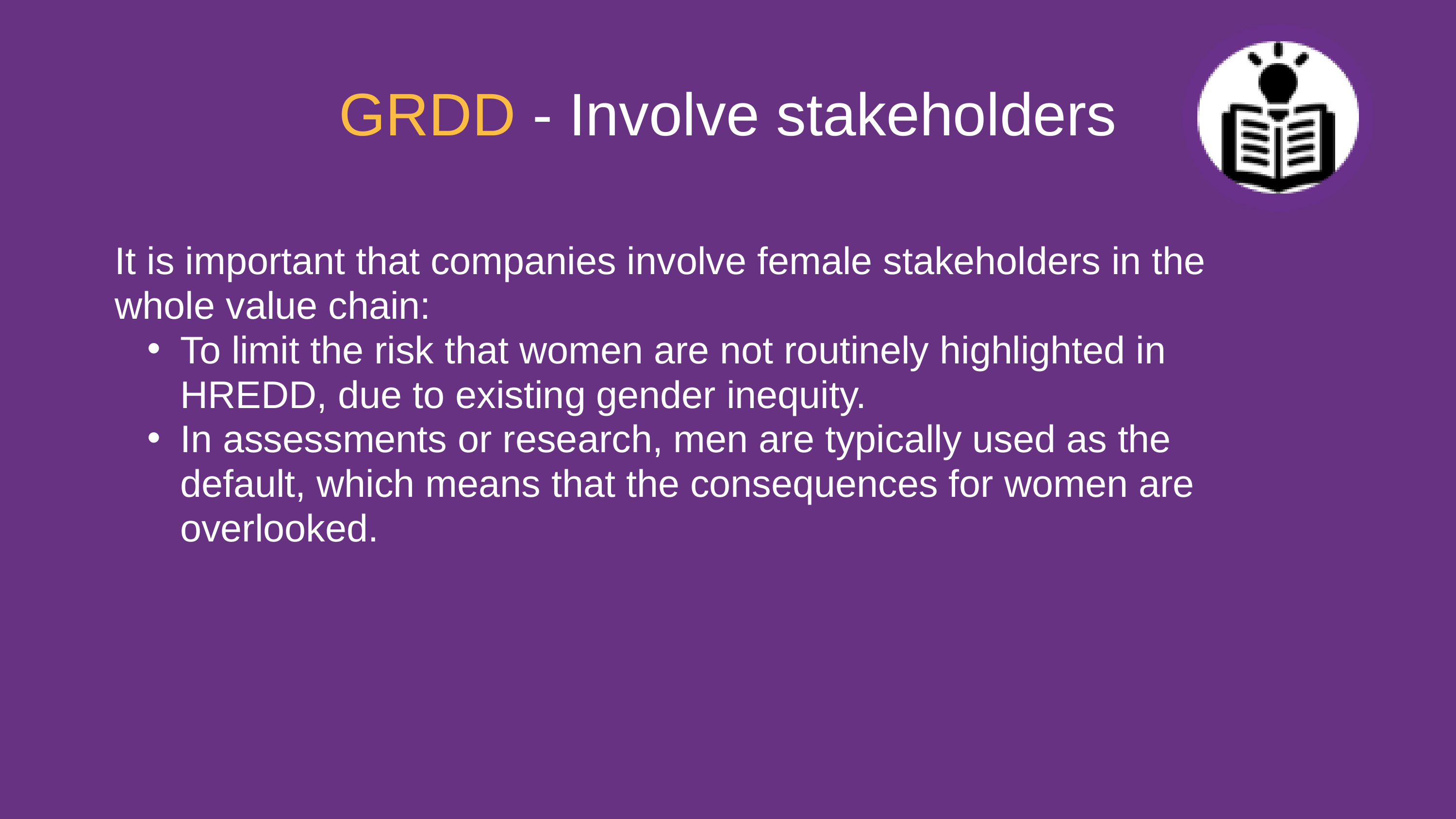

GRDD - Involve stakeholders
It is important that companies involve female stakeholders in the whole value chain:
To limit the risk that women are not routinely highlighted in HREDD, due to existing gender inequity.
In assessments or research, men are typically used as the default, which means that the consequences for women are overlooked.